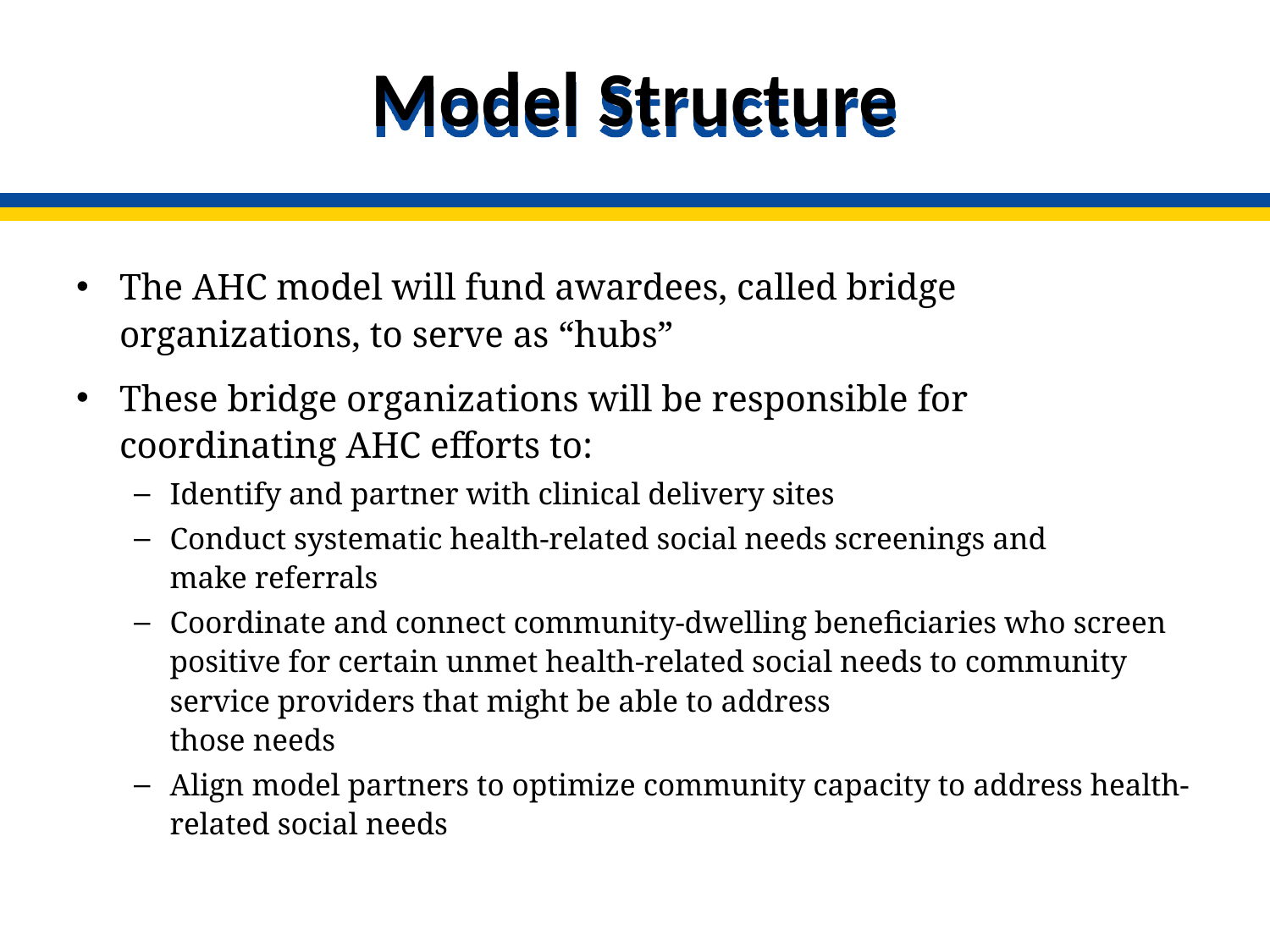

# Model Structure
The AHC model will fund awardees, called bridge organizations, to serve as “hubs”
These bridge organizations will be responsible for coordinating AHC efforts to:
Identify and partner with clinical delivery sites
Conduct systematic health-related social needs screenings and
make referrals
Coordinate and connect community-dwelling beneficiaries who screen positive for certain unmet health-related social needs to community service providers that might be able to address
those needs
Align model partners to optimize community capacity to address health-related social needs